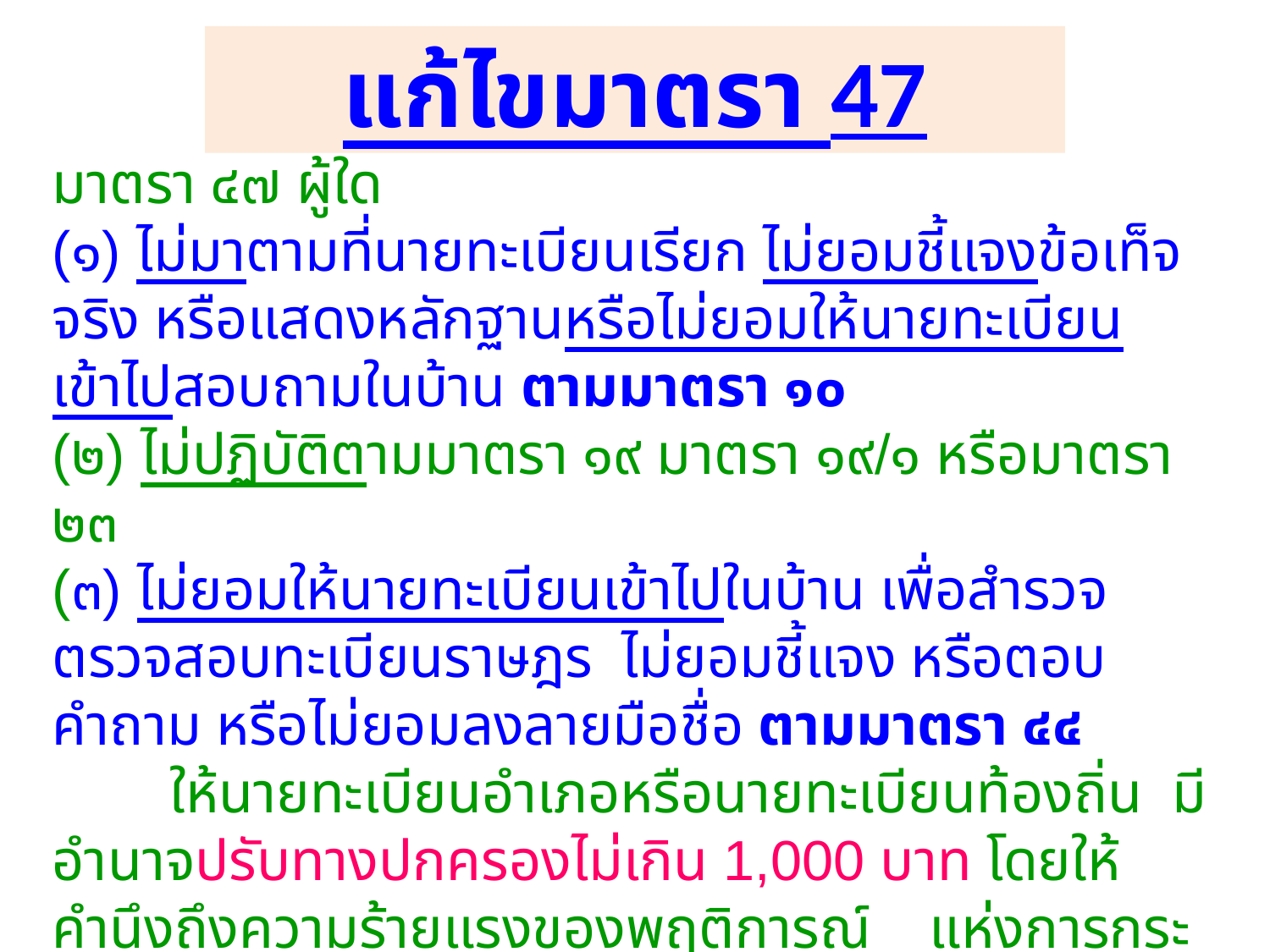

แก้ไขมาตรา 47
มาตรา ๔๗ ผู้ใด
(๑) ไม่มาตามที่นายทะเบียนเรียก ไม่ยอมชี้แจงข้อเท็จจริง หรือแสดงหลักฐานหรือไม่ยอมให้นายทะเบียนเข้าไปสอบถามในบ้าน ตามมาตรา ๑๐
(๒) ไม่ปฏิบัติตามมาตรา ๑๙ มาตรา ๑๙/๑ หรือมาตรา ๒๓
(๓) ไม่ยอมให้นายทะเบียนเข้าไปในบ้าน เพื่อสำรวจตรวจสอบทะเบียนราษฎร  ไม่ยอมชี้แจง หรือตอบคำถาม หรือไม่ยอมลงลายมือชื่อ ตามมาตรา ๔๔
        ให้นายทะเบียนอำเภอหรือนายทะเบียนท้องถิ่น  มีอำนาจปรับทางปกครองไม่เกิน 1,000 บาท โดยให้คำนึงถึงความร้ายแรงของพฤติการณ์    แห่งการกระทำความผิดด้วย
        ค่าปรับทางปกครองที่นายทะเบียนท้องถิ่นสั่งปรับตามวรรค 2 ให้ตกเป็นรายได้ของท้องถิ่น ที่นายทะเบียนท้องถิ่นนั้นสังกัดอยู่